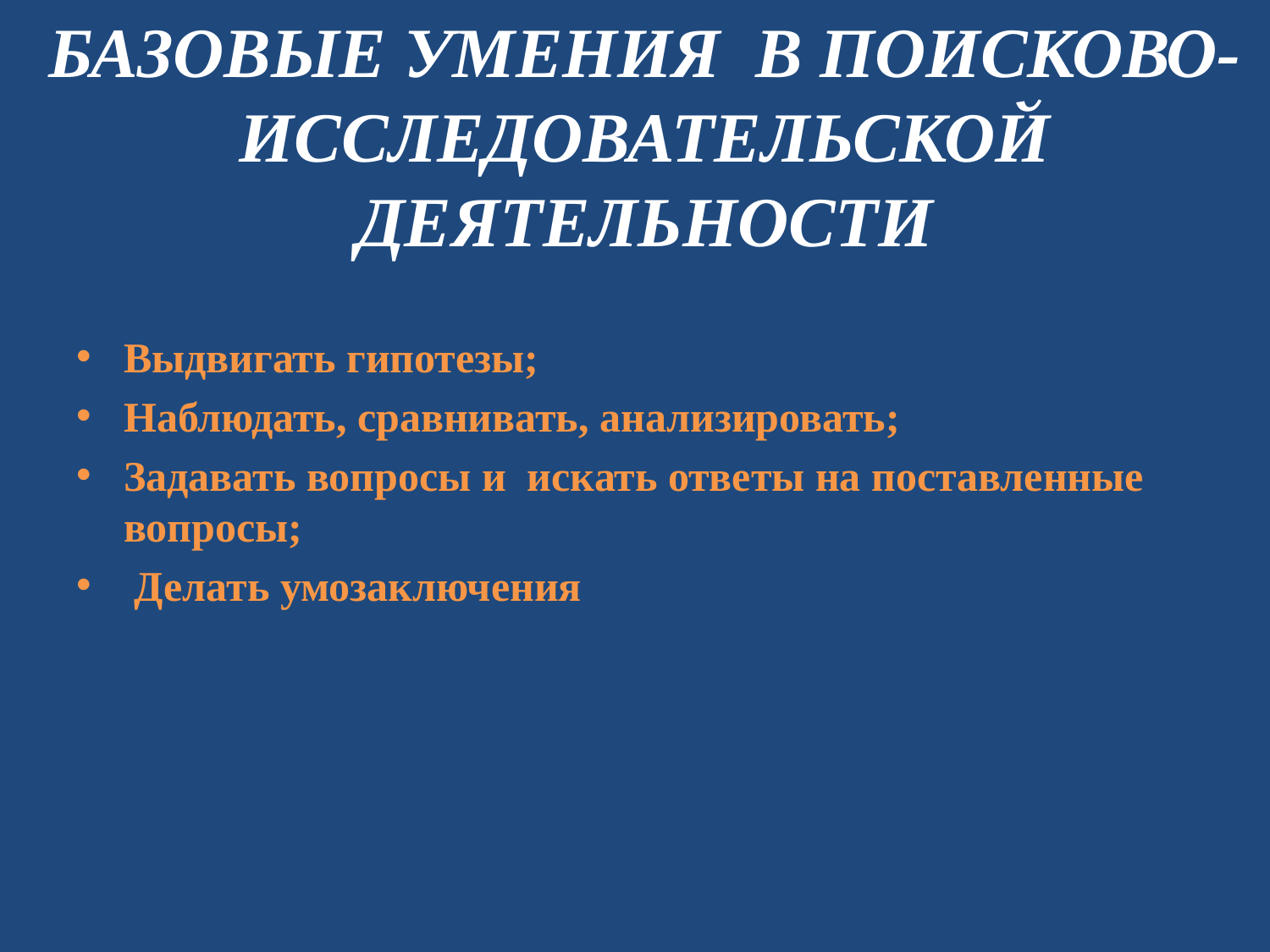

# БАЗОВЫЕ УМЕНИЯ  В ПОИСКОВО-ИССЛЕДОВАТЕЛЬСКОЙ ДЕЯТЕЛЬНОСТИ

Выдвигать гипотезы;
Наблюдать, сравнивать, анализировать;
Задавать вопросы и  искать ответы на поставленные вопросы;
 Делать умозаключения